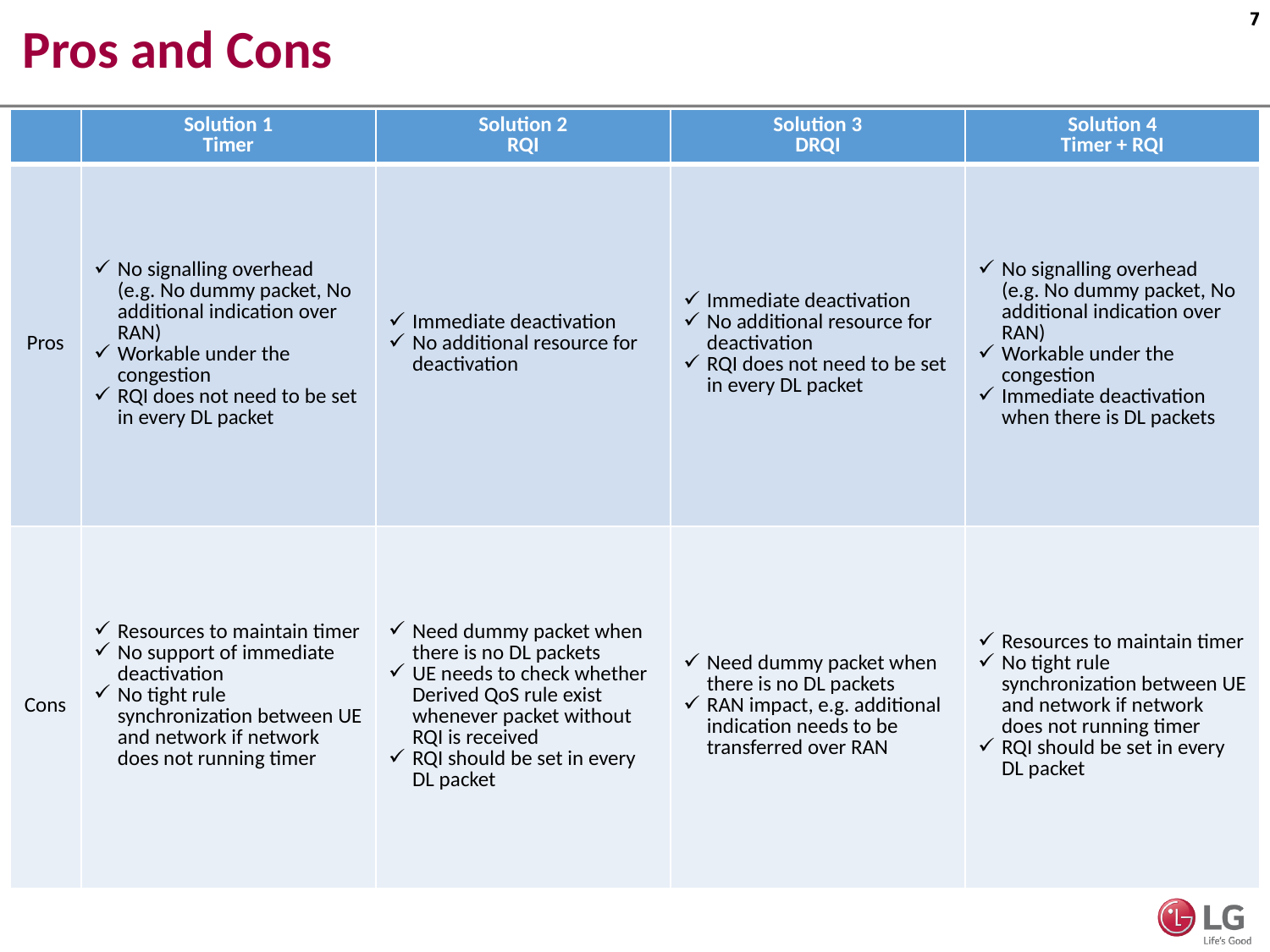

# Pros and Cons
|  | Solution 1 Timer | Solution 2 RQI | Solution 3 DRQI | Solution 4 Timer + RQI |
| --- | --- | --- | --- | --- |
| Pros | No signalling overhead (e.g. No dummy packet, No additional indication over RAN) Workable under the congestion RQI does not need to be set in every DL packet | Immediate deactivation No additional resource for deactivation | Immediate deactivation No additional resource for deactivation RQI does not need to be set in every DL packet | No signalling overhead (e.g. No dummy packet, No additional indication over RAN) Workable under the congestion Immediate deactivation when there is DL packets |
| Cons | Resources to maintain timer No support of immediate deactivation No tight rule synchronization between UE and network if network does not running timer | Need dummy packet when there is no DL packets UE needs to check whether Derived QoS rule exist whenever packet without RQI is received RQI should be set in every DL packet | Need dummy packet when there is no DL packets RAN impact, e.g. additional indication needs to be transferred over RAN | Resources to maintain timer No tight rule synchronization between UE and network if network does not running timer RQI should be set in every DL packet |